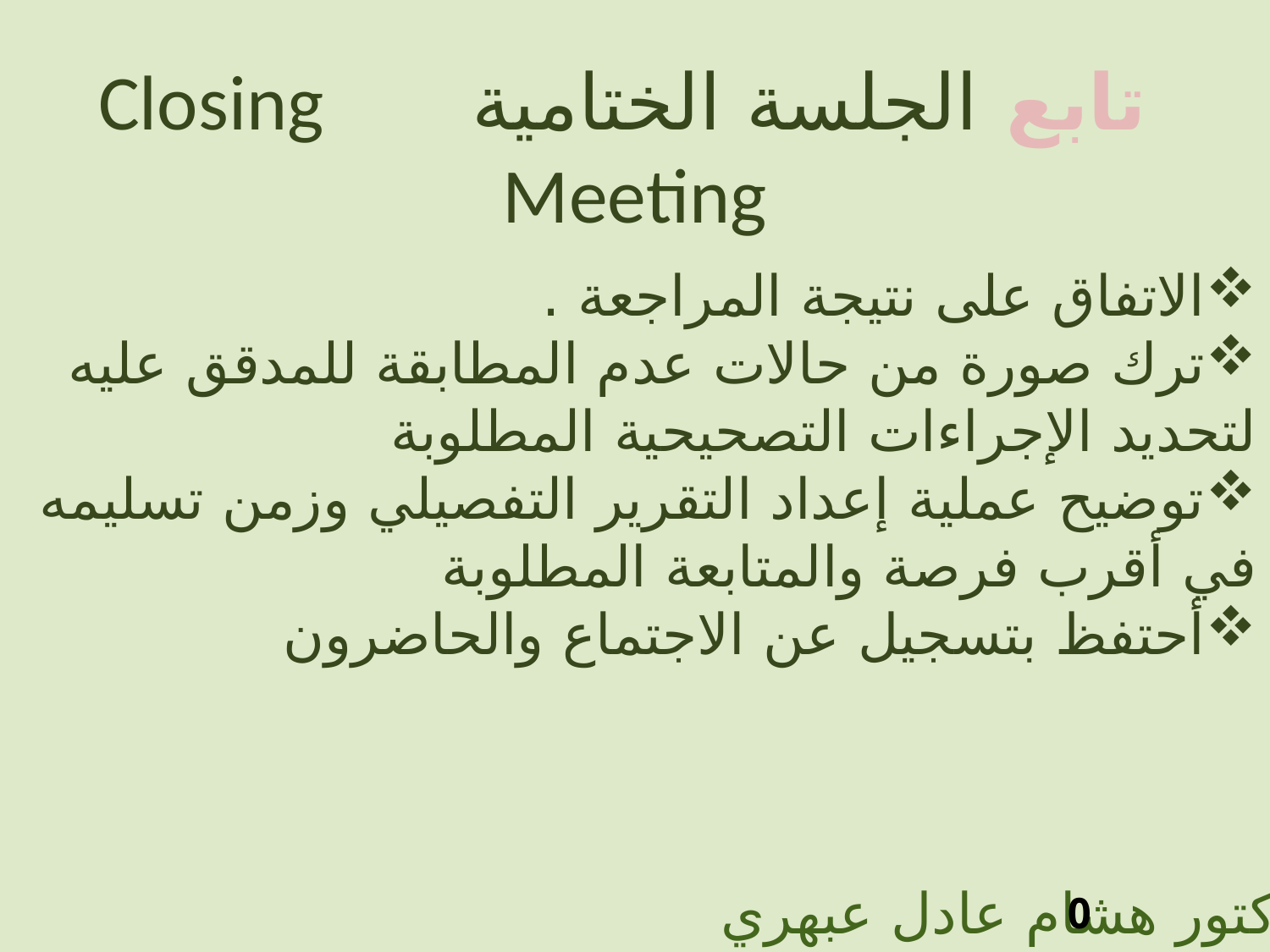

تابع الجلسة الختامية      Closing Meeting
الاتفاق على نتيجة المراجعة .
ترك صورة من حالات عدم المطابقة للمدقق عليه لتحديد الإجراءات التصحيحية المطلوبة
توضيح عملية إعداد التقرير التفصيلي وزمن تسليمه في أقرب فرصة والمتابعة المطلوبة
أحتفظ بتسجيل عن الاجتماع والحاضرون
الدكتور هشام عادل عبهري
0